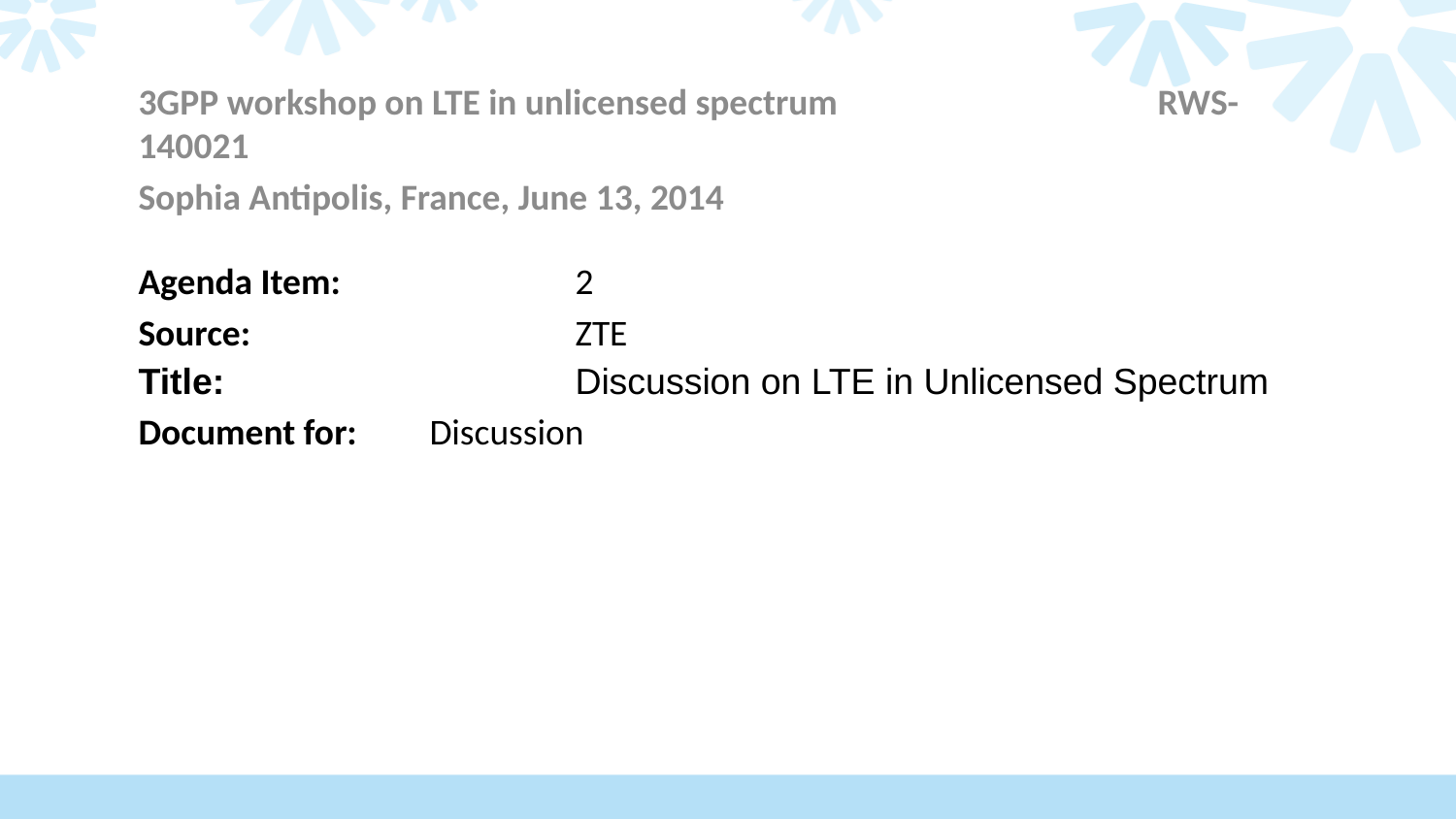

3GPP workshop on LTE in unlicensed spectrum			RWS-140021
Sophia Antipolis, France, June 13, 2014
Agenda Item:		2
Source:			ZTE
Title:			Discussion on LTE in Unlicensed Spectrum
Document for:	Discussion